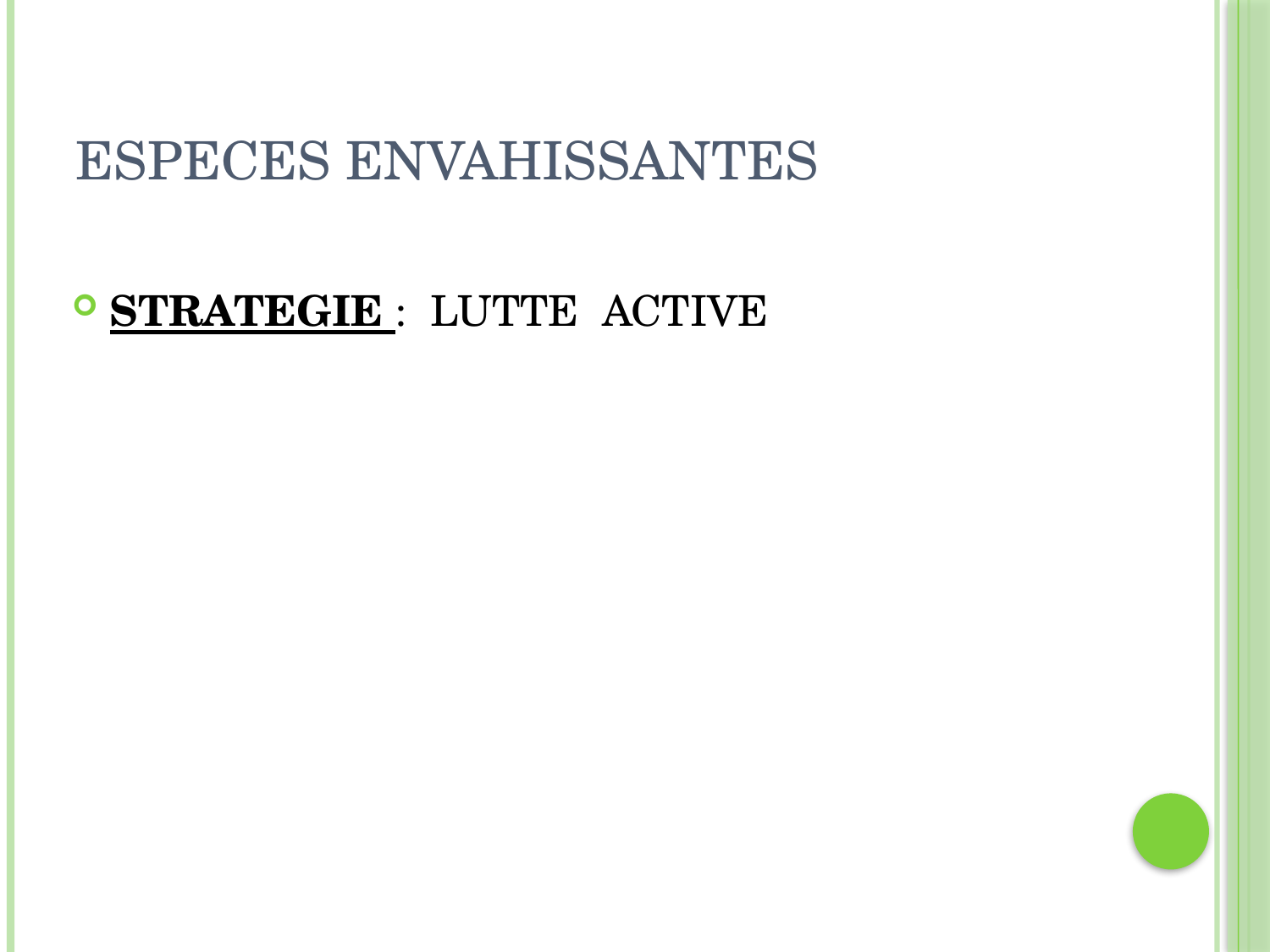

# ESPECES ENVAHISSANTES
STRATEGIE :  LUTTE  ACTIVE